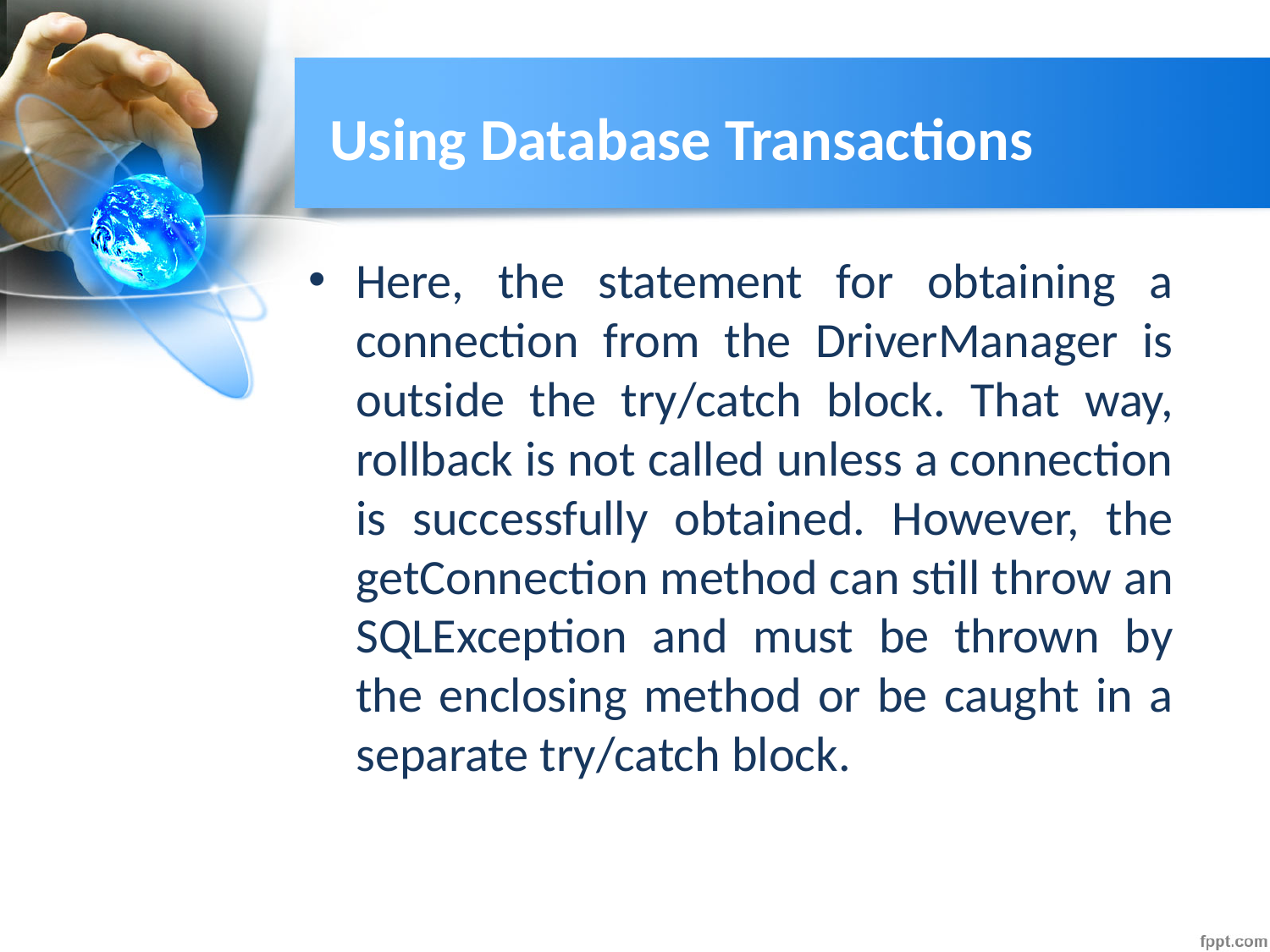

# Using Database Transactions
Here, the statement for obtaining a connection from the DriverManager is outside the try/catch block. That way, rollback is not called unless a connection is successfully obtained. However, the getConnection method can still throw an
SQLException and must be thrown by the enclosing method or be caught in a separate try/catch block.